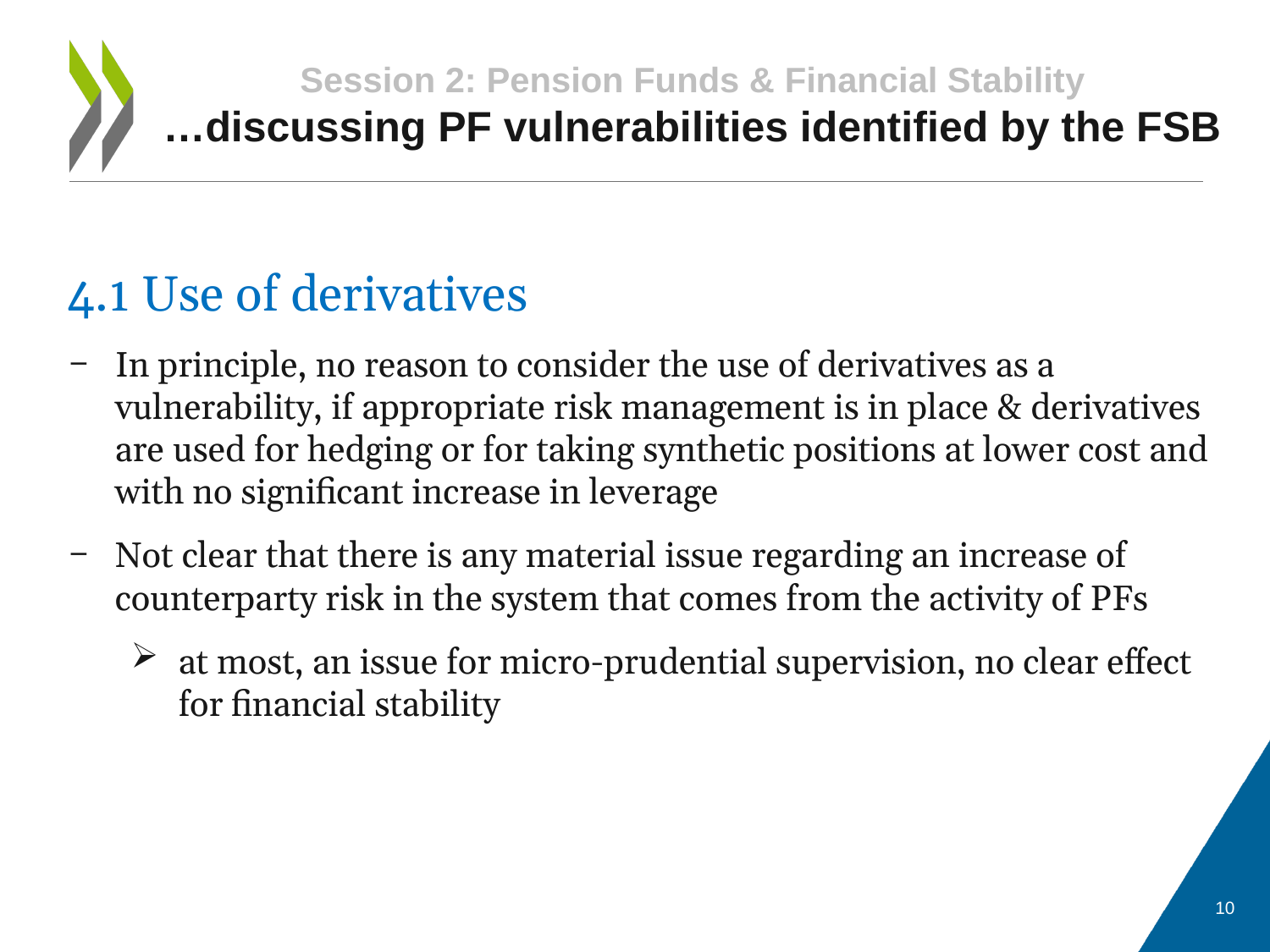

# Session 2: Pension Funds & Financial Stability …discussing PF vulnerabilities identified by the FSB

4.1 Use of derivatives
In principle, no reason to consider the use of derivatives as a vulnerability, if appropriate risk management is in place & derivatives are used for hedging or for taking synthetic positions at lower cost and with no significant increase in leverage
Not clear that there is any material issue regarding an increase of counterparty risk in the system that comes from the activity of PFs
at most, an issue for micro-prudential supervision, no clear effect for financial stability

10